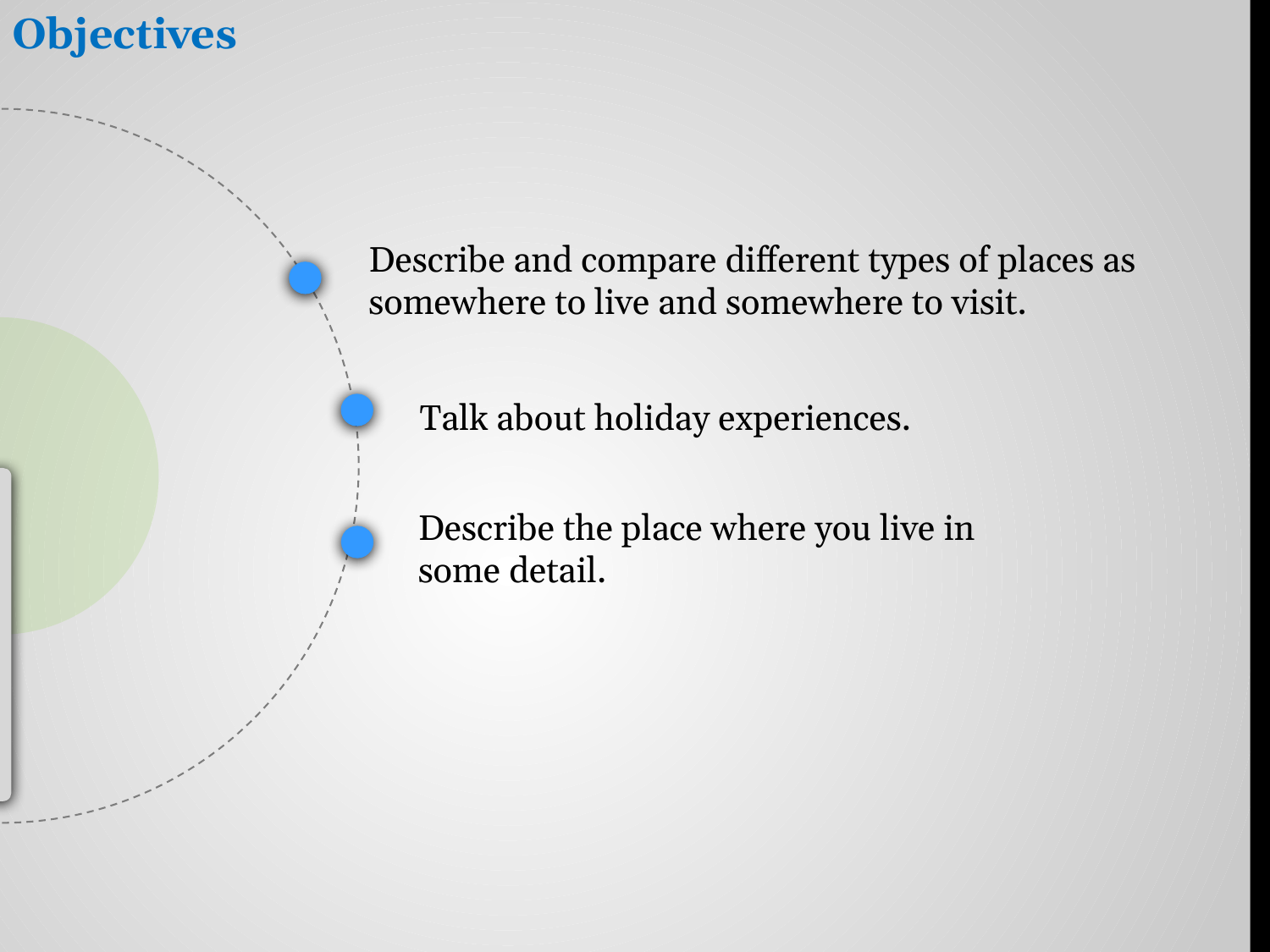

Objectives

Describe and compare different types of places as somewhere to live and somewhere to visit.

Talk about holiday experiences.

Describe the place where you live in some detail.